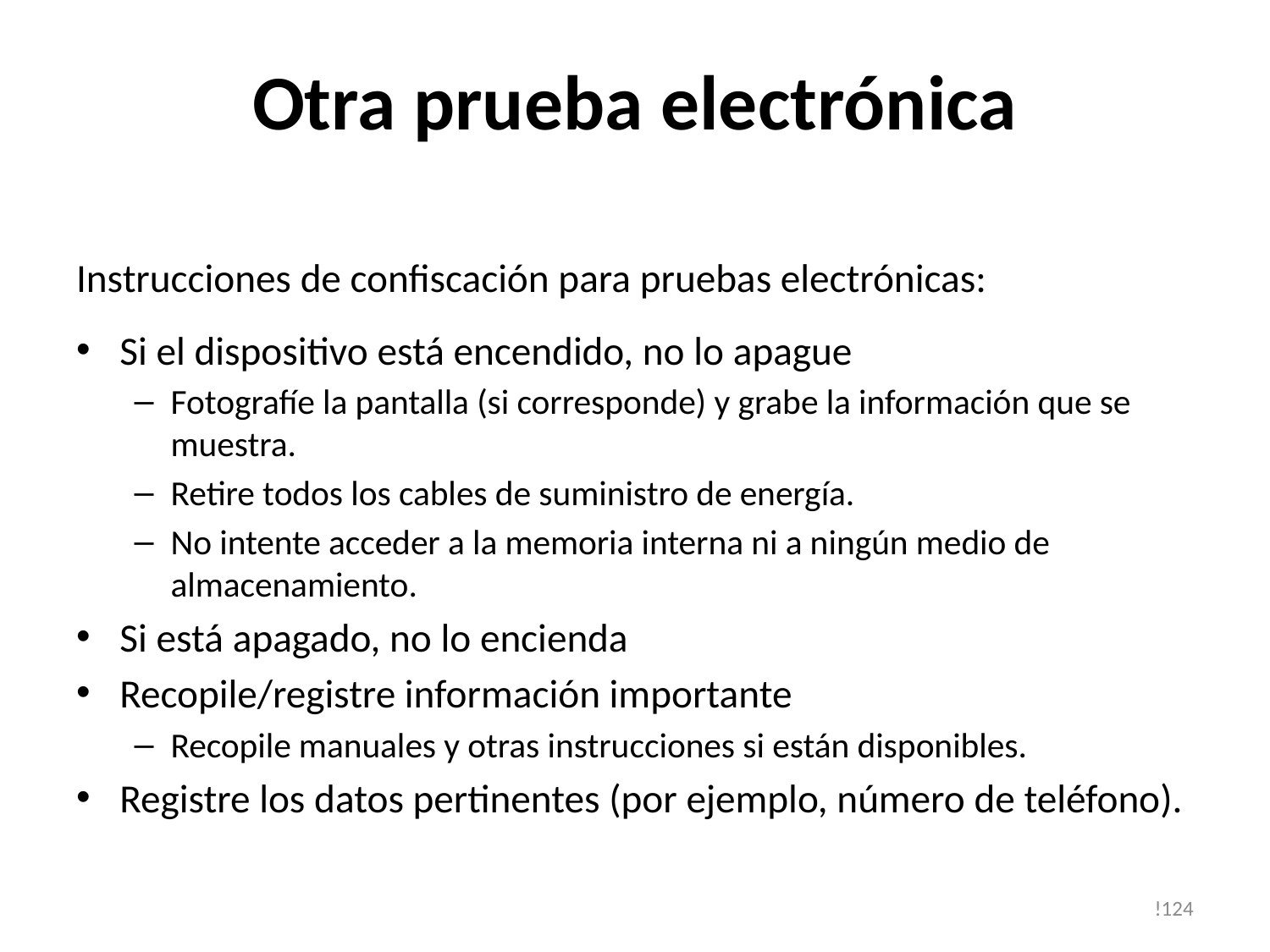

# Otra prueba electrónica
Instrucciones de confiscación para pruebas electrónicas:
Si el dispositivo está encendido, no lo apague
Fotografíe la pantalla (si corresponde) y grabe la información que se muestra.
Retire todos los cables de suministro de energía.
No intente acceder a la memoria interna ni a ningún medio de almacenamiento.
Si está apagado, no lo encienda
Recopile/registre información importante
Recopile manuales y otras instrucciones si están disponibles.
Registre los datos pertinentes (por ejemplo, número de teléfono).
!124